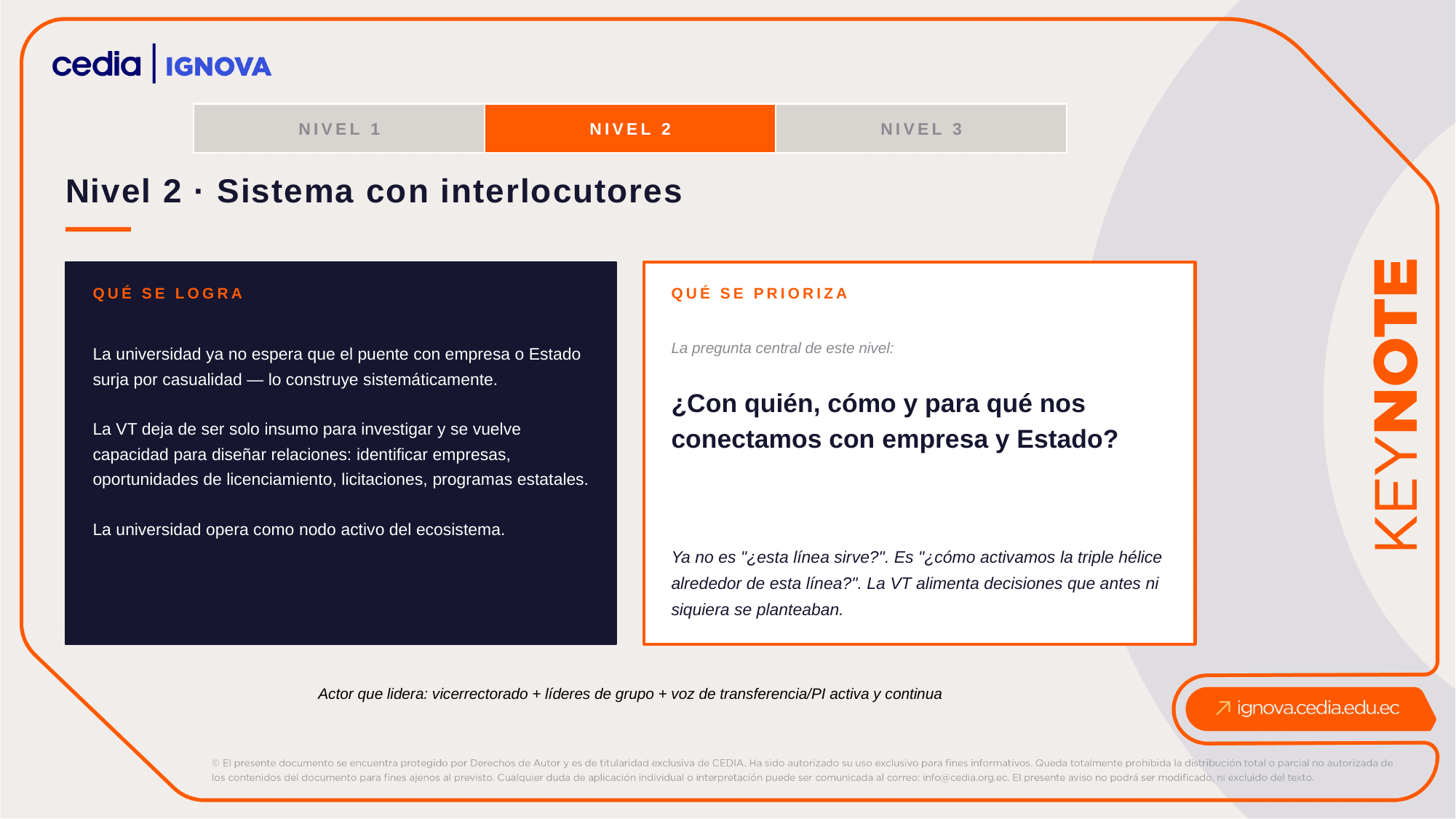

NIVEL 1

NIVEL 2

NIVEL 3
Nivel 2 · Sistema con interlocutores

QUÉ SE LOGRA
QUÉ SE PRIORIZA
La universidad ya no espera que el puente con empresa o Estado surja por casualidad — lo construye sistemáticamente.

La VT deja de ser solo insumo para investigar y se vuelve capacidad para diseñar relaciones: identificar empresas, oportunidades de licenciamiento, licitaciones, programas estatales.

La universidad opera como nodo activo del ecosistema.
La pregunta central de este nivel:
¿Con quién, cómo y para qué nos conectamos con empresa y Estado?
Ya no es "¿esta línea sirve?". Es "¿cómo activamos la triple hélice alrededor de esta línea?". La VT alimenta decisiones que antes ni siquiera se planteaban.
Actor que lidera: vicerrectorado + líderes de grupo + voz de transferencia/PI activa y continua